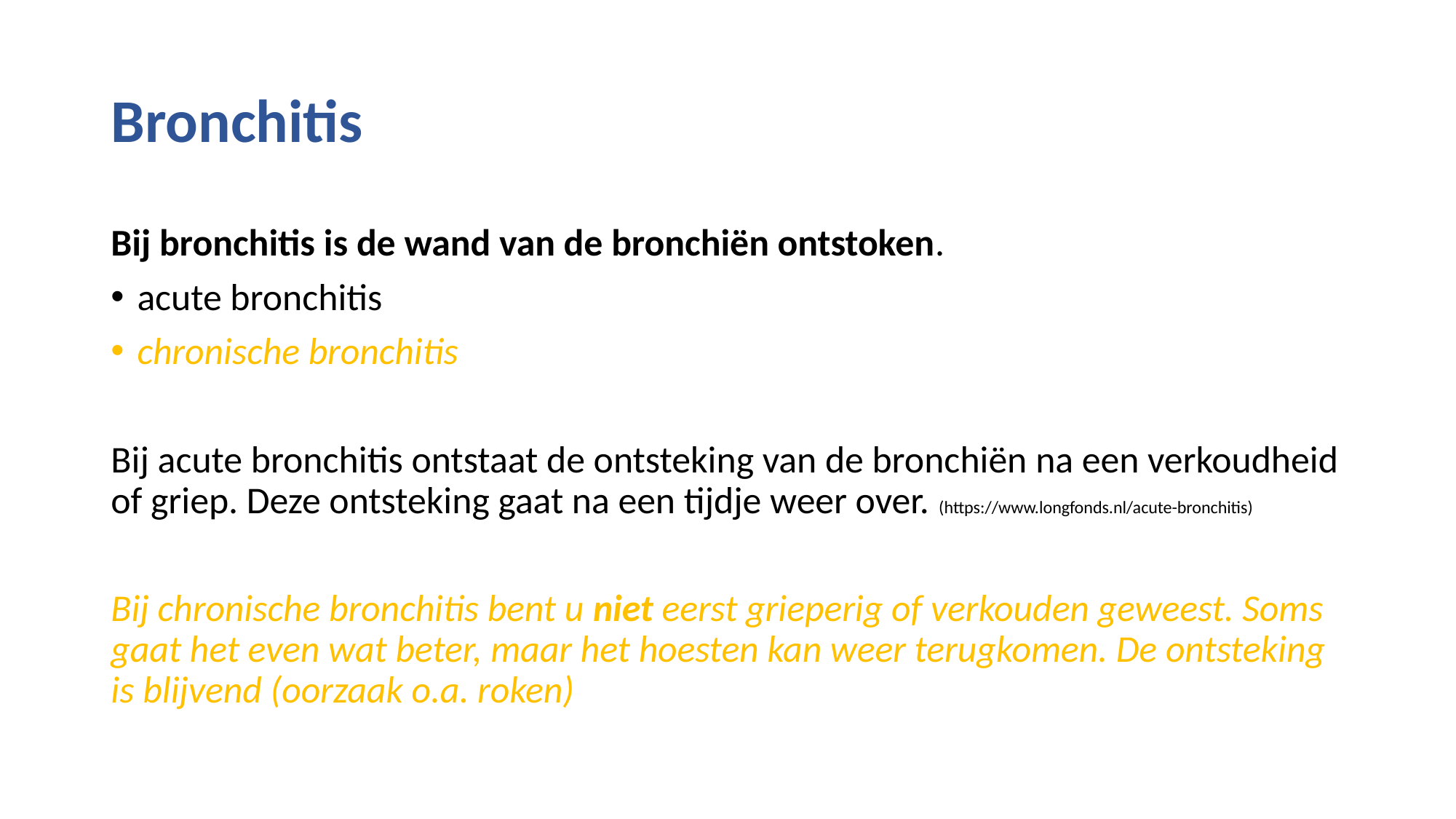

# Bronchitis
Bij bronchitis is de wand van de bronchiën ontstoken.
acute bronchitis
chronische bronchitis

Bij acute bronchitis ontstaat de ontsteking van de bronchiën na een verkoudheid of griep. Deze ontsteking gaat na een tijdje weer over. (https://www.longfonds.nl/acute-bronchitis)

Bij chronische bronchitis bent u niet eerst grieperig of verkouden geweest. Soms gaat het even wat beter, maar het hoesten kan weer terugkomen. De ontsteking is blijvend (oorzaak o.a. roken)